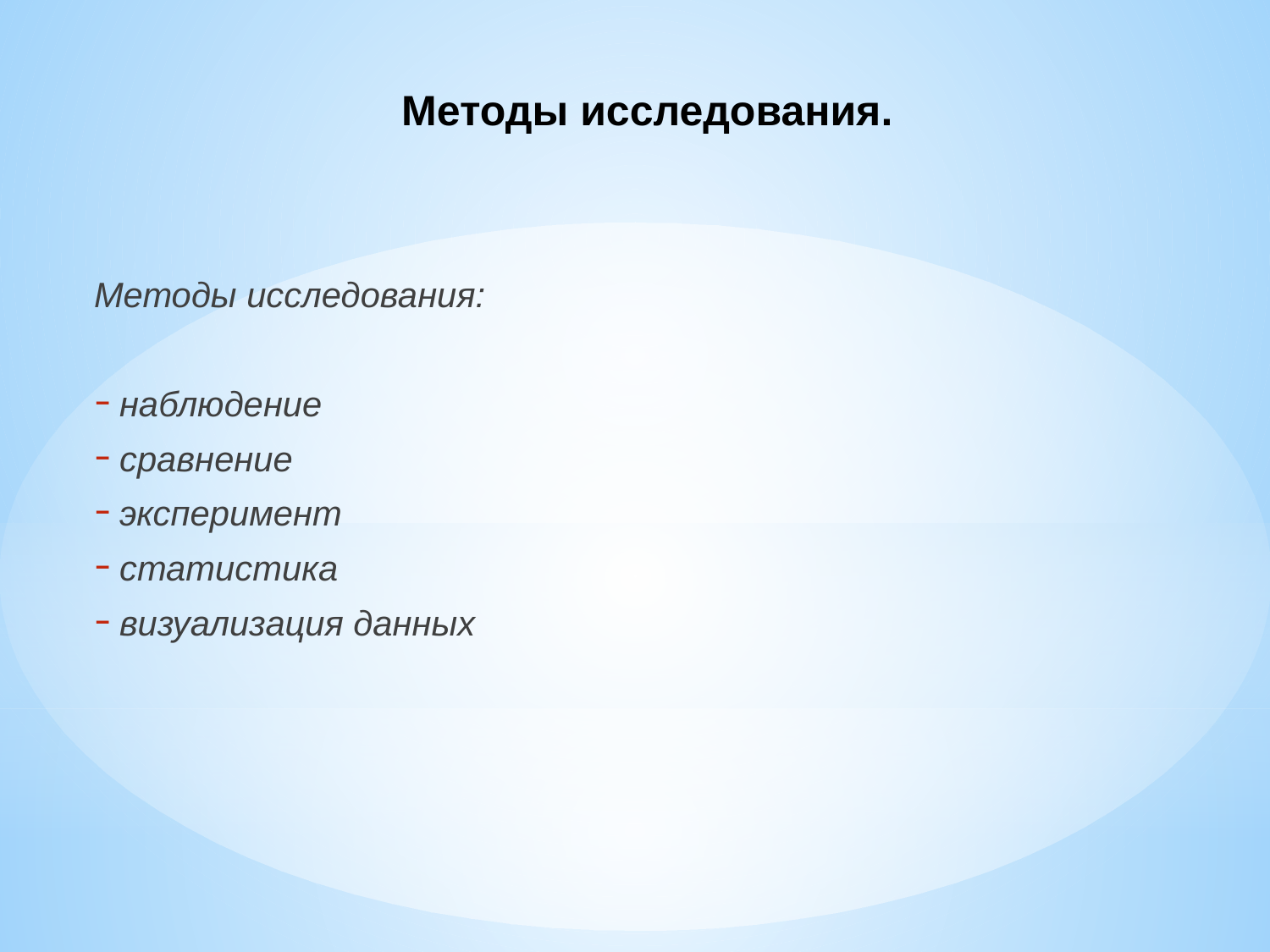

# Методы исследования.

Методы исследования:

наблюдение
сравнение
эксперимент
статистика
визуализация данных